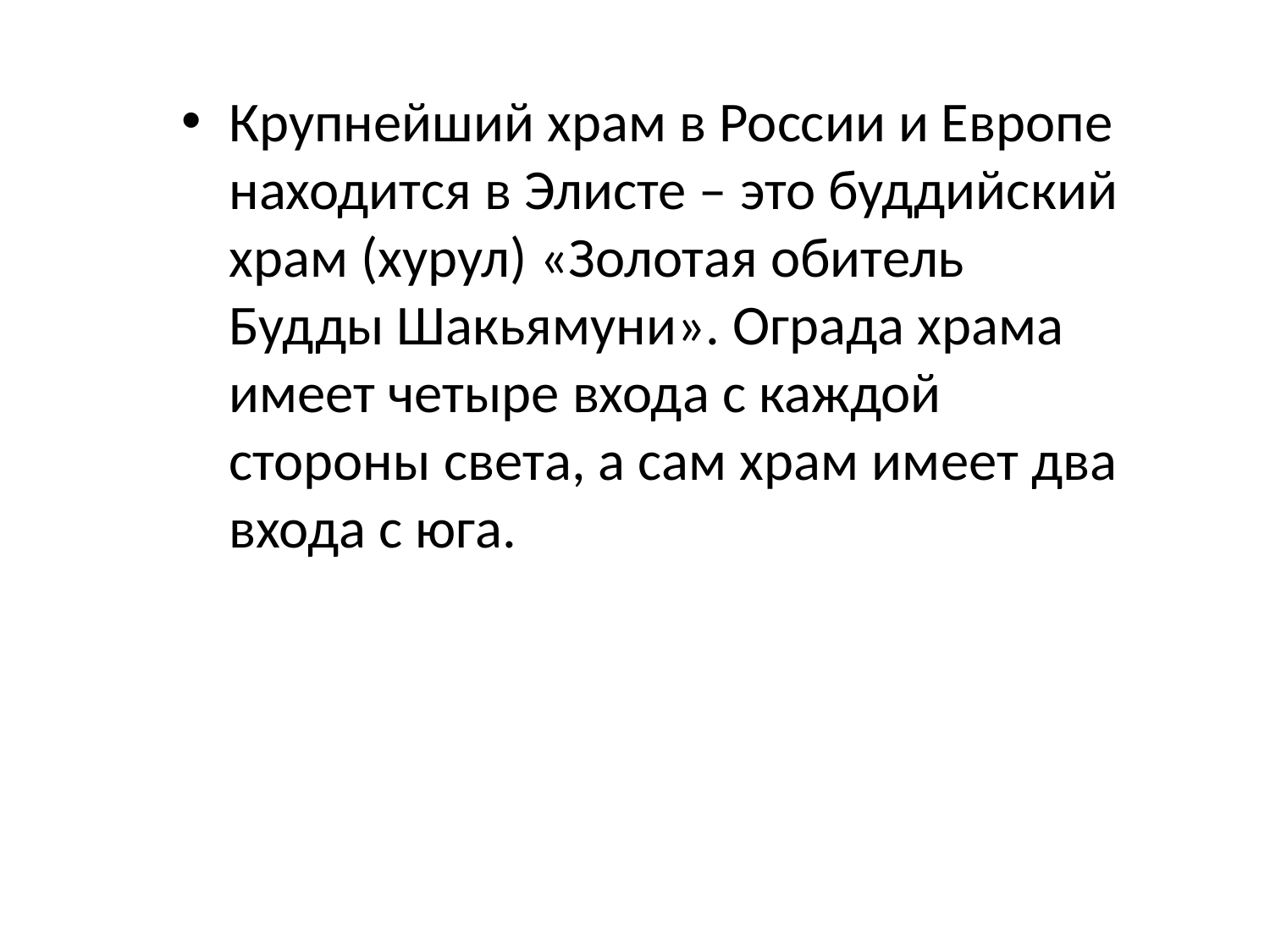

Крупнейший храм в России и Европе находится в Элисте – это буддийский храм (хурул) «Золотая обитель Будды Шакьямуни». Ограда храма имеет четыре входа с каждой стороны света, а сам храм имеет два входа с юга.